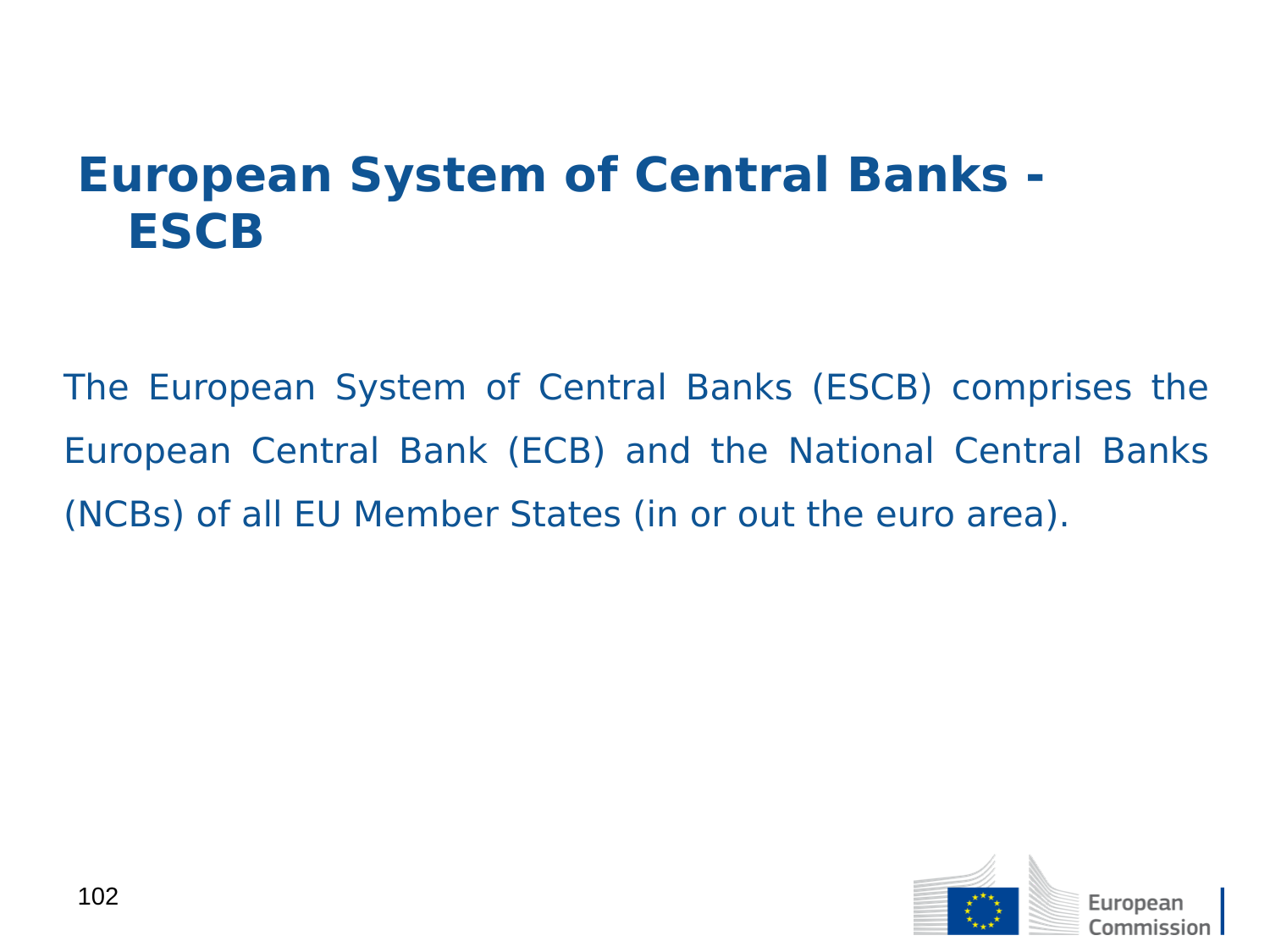

# European System of Central Banks - ESCB
The European System of Central Banks (ESCB) comprises the European Central Bank (ECB) and the National Central Banks (NCBs) of all EU Member States (in or out the euro area).

102